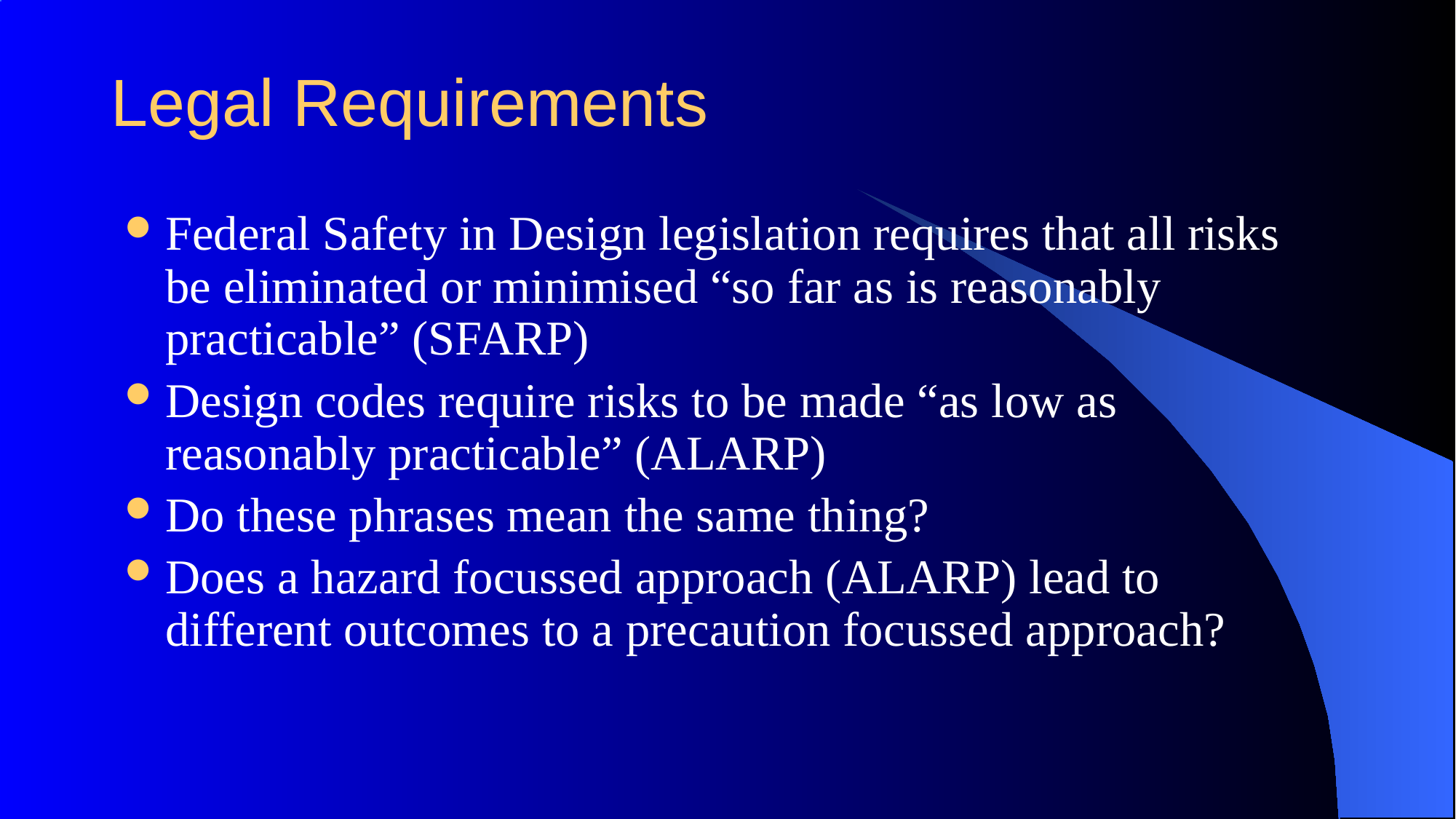

# Legal Requirements
Federal Safety in Design legislation requires that all risks be eliminated or minimised “so far as is reasonably practicable” (SFARP)
Design codes require risks to be made “as low as reasonably practicable” (ALARP)
Do these phrases mean the same thing?
Does a hazard focussed approach (ALARP) lead to different outcomes to a precaution focussed approach?